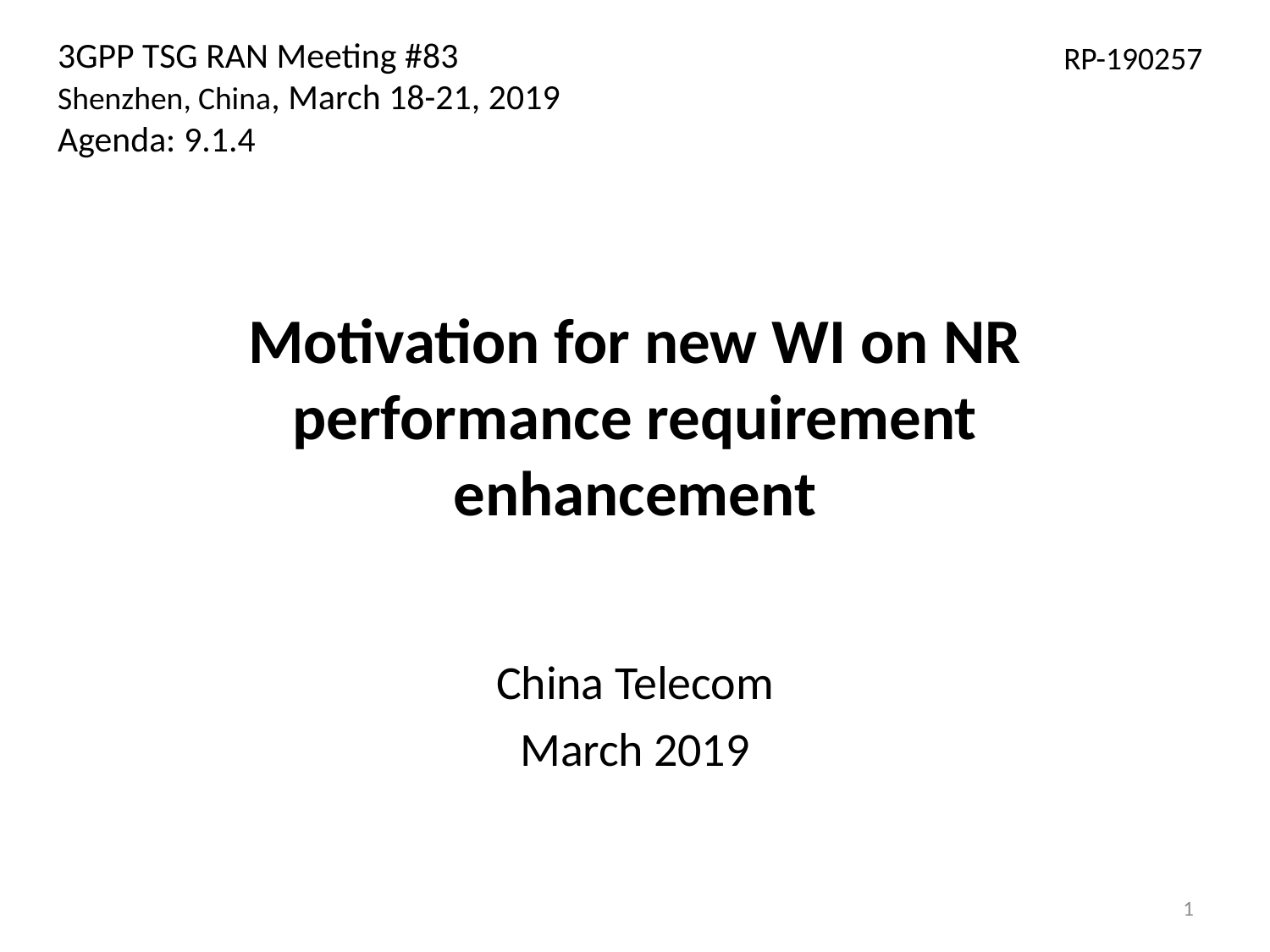

3GPP TSG RAN Meeting #83
Shenzhen, China, March 18-21, 2019
Agenda: 9.1.4
RP-190257
# Motivation for new WI on NR performance requirement enhancement
China Telecom
March 2019
1